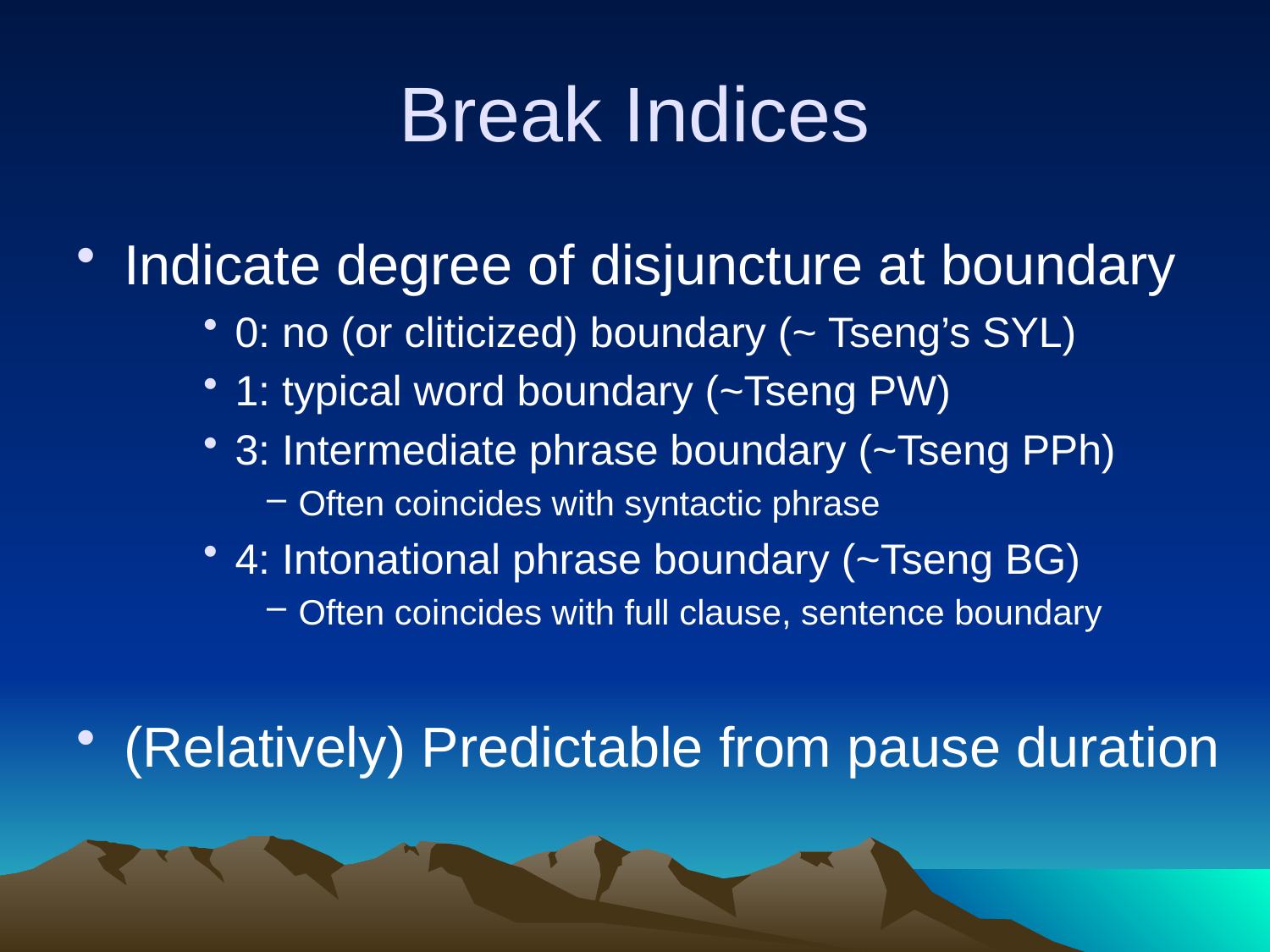

# Break Indices
Indicate degree of disjuncture at boundary
0: no (or cliticized) boundary (~ Tseng’s SYL)
1: typical word boundary (~Tseng PW)
3: Intermediate phrase boundary (~Tseng PPh)
Often coincides with syntactic phrase
4: Intonational phrase boundary (~Tseng BG)
Often coincides with full clause, sentence boundary

(Relatively) Predictable from pause duration